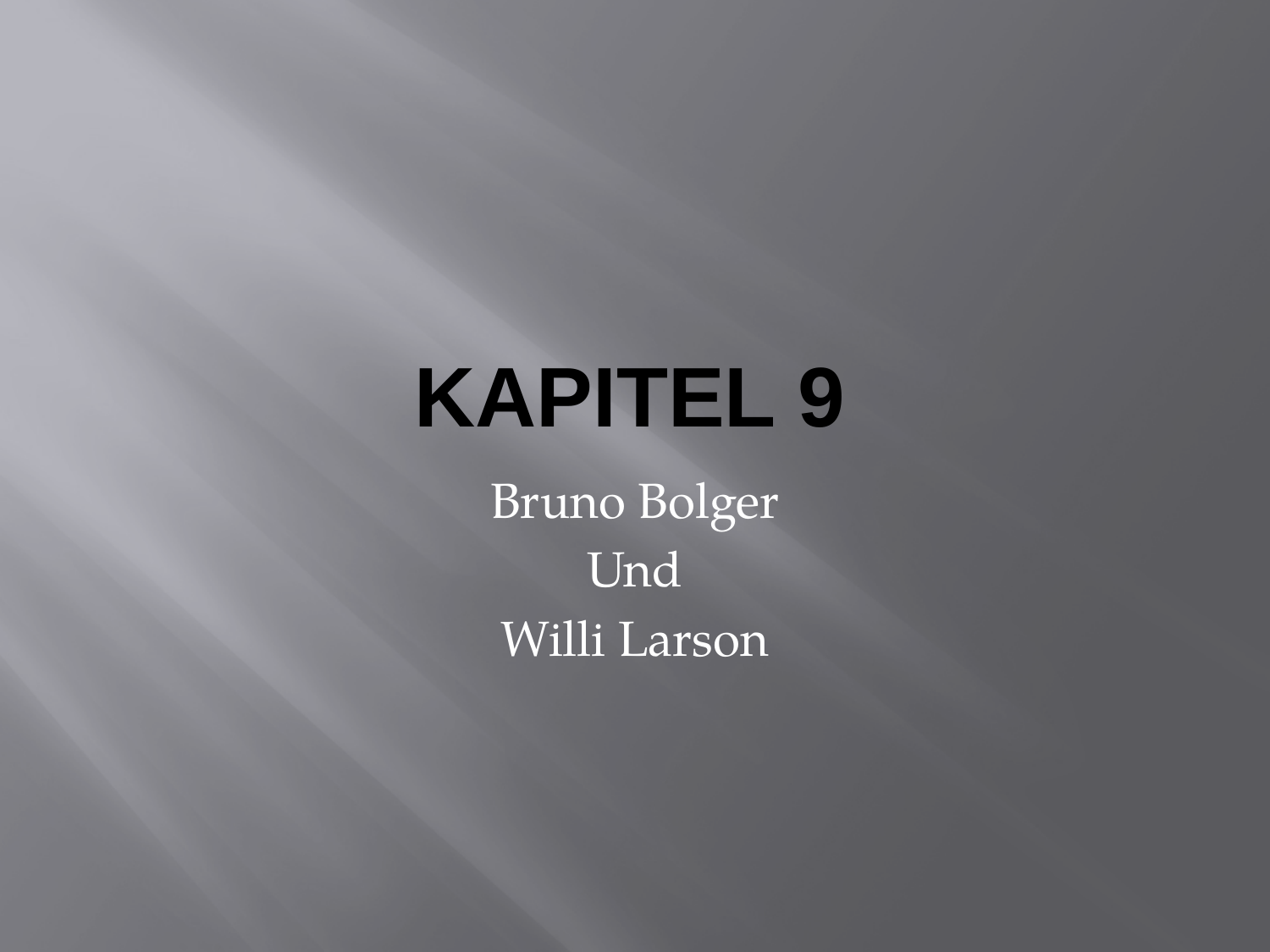

# Kapitel 9
Bruno Bolger
Und
Willi Larson